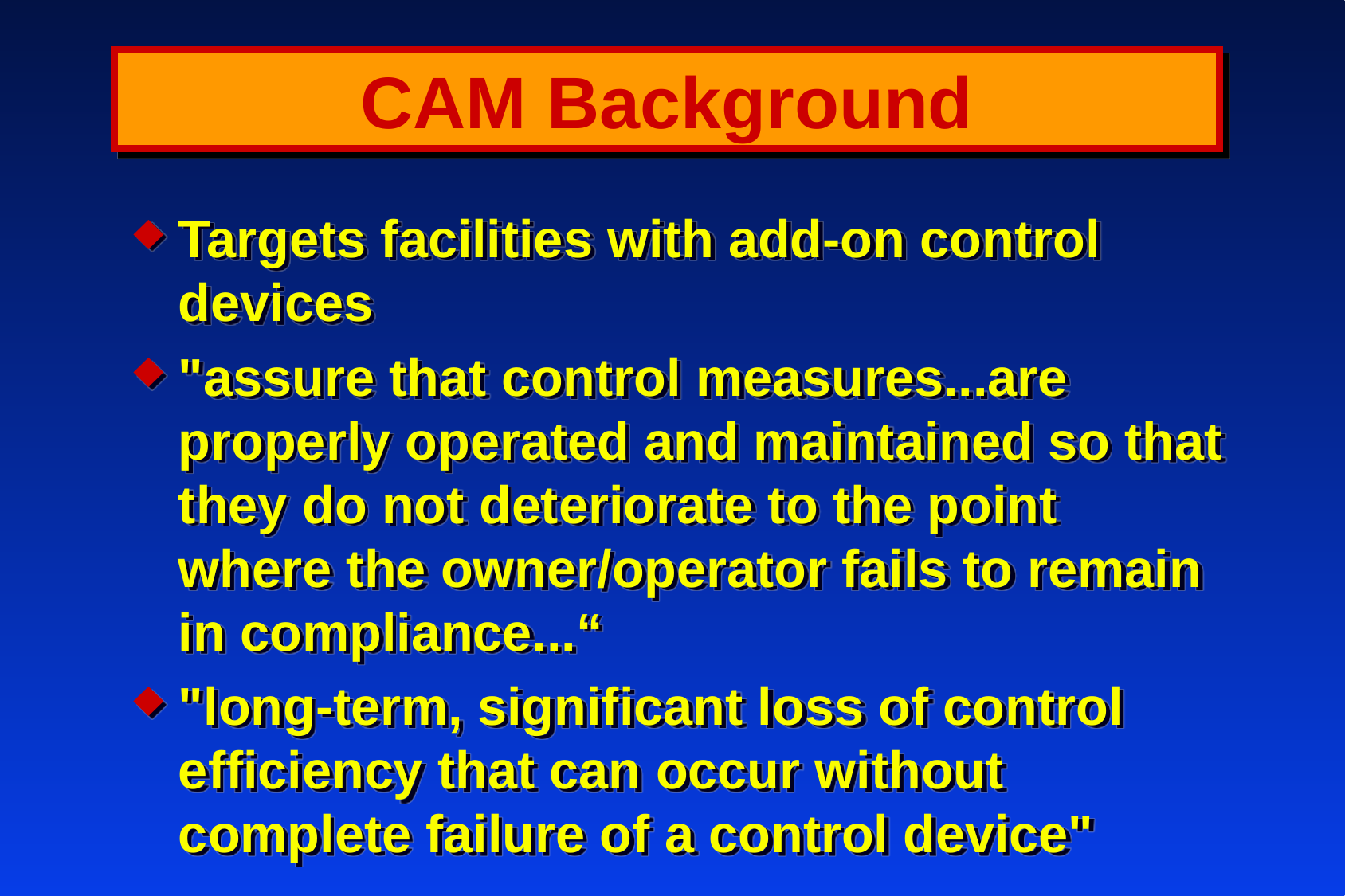

# CAM Background
Targets facilities with add-on control devices
"assure that control measures...are properly operated and maintained so that they do not deteriorate to the point where the owner/operator fails to remain in compliance...“
"long-term, significant loss of control efficiency that can occur without complete failure of a control device"